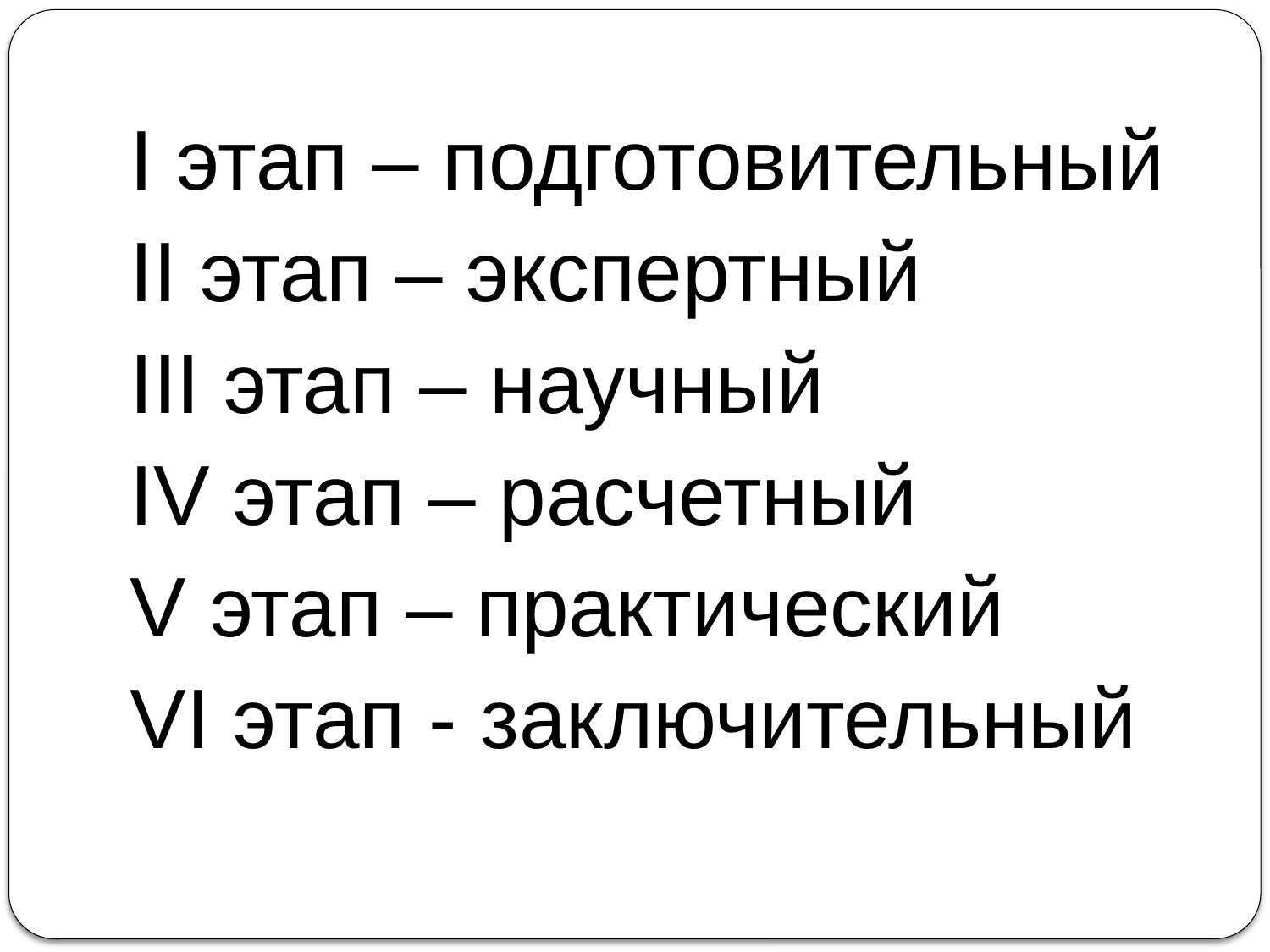

#
     I этап – подготовительный
     II этап – экспертный
     III этап – научный
     IV этап – расчетный
     V этап – практический
     VI этап - заключительный